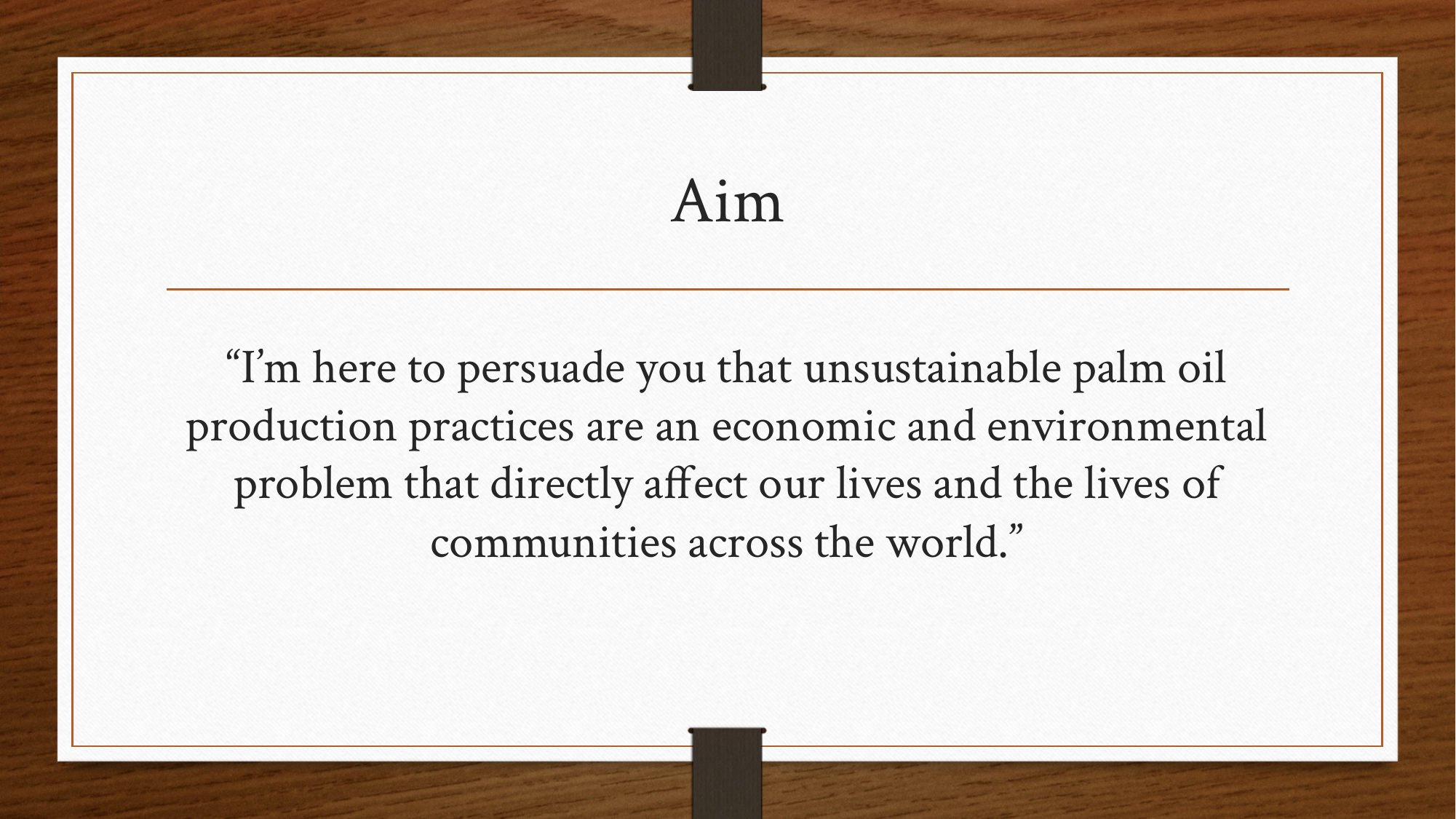

# Aim
“I’m here to persuade you that unsustainable palm oil production practices are an economic and environmental problem that directly affect our lives and the lives of communities across the world.”